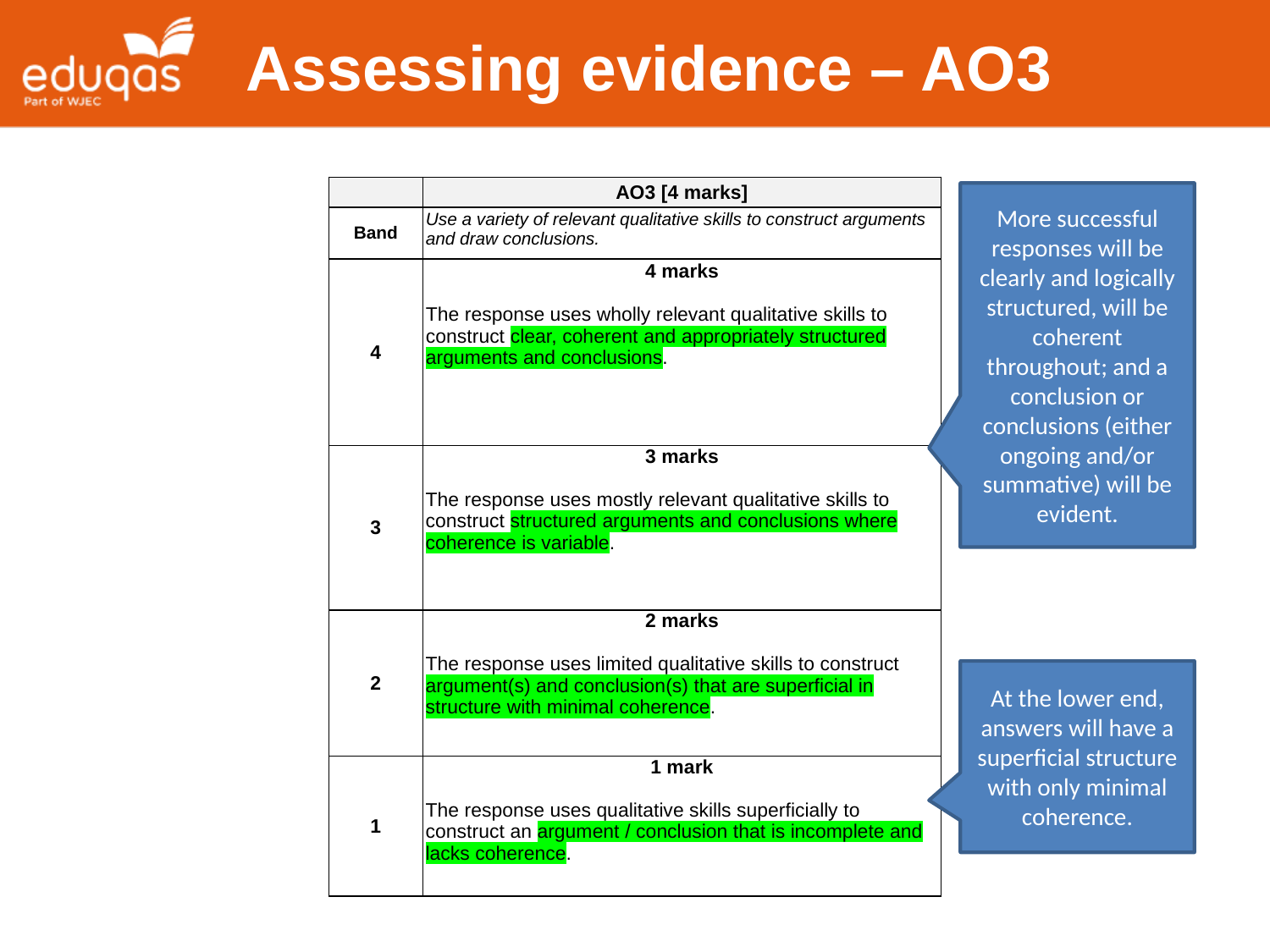

Assessing evidence – AO3

|  | AO3 [4 marks] |
| --- | --- |
| Band | Use a variety of relevant qualitative skills to construct arguments and draw conclusions. |
| 4 | 4 marks   The response uses wholly relevant qualitative skills to construct clear, coherent and appropriately structured arguments and conclusions. |
| 3 | 3 marks   The response uses mostly relevant qualitative skills to construct structured arguments and conclusions where coherence is variable. |
| 2 | 2 marks   The response uses limited qualitative skills to construct argument(s) and conclusion(s) that are superficial in structure with minimal coherence. |
| 1 | 1 mark   The response uses qualitative skills superficially to construct an argument / conclusion that is incomplete and lacks coherence. |
More successful responses will be clearly and logically structured, will be coherent throughout; and a conclusion or conclusions (either ongoing and/or summative) will be evident.
At the lower end, answers will have a superficial structure with only minimal coherence.